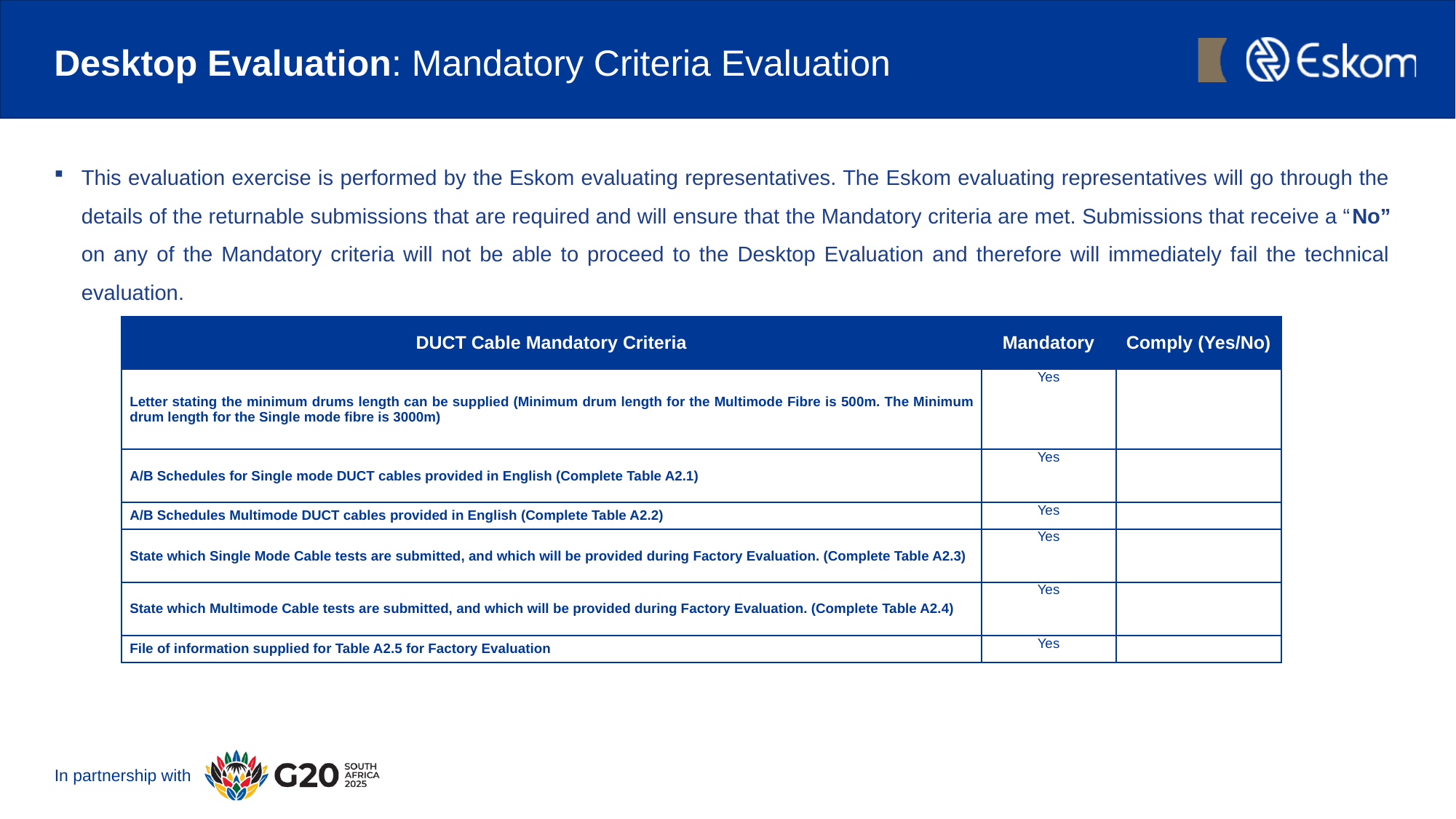

# Desktop Evaluation: Mandatory Criteria Evaluation
This evaluation exercise is performed by the Eskom evaluating representatives. The Eskom evaluating representatives will go through the details of the returnable submissions that are required and will ensure that the Mandatory criteria are met. Submissions that receive a “No” on any of the Mandatory criteria will not be able to proceed to the Desktop Evaluation and therefore will immediately fail the technical evaluation.
| DUCT Cable Mandatory Criteria | Mandatory | Comply (Yes/No) |
| --- | --- | --- |
| Letter stating the minimum drums length can be supplied (Minimum drum length for the Multimode Fibre is 500m. The Minimum drum length for the Single mode fibre is 3000m) | Yes |  |
| A/B Schedules for Single mode DUCT cables provided in English (Complete Table A2.1) | Yes |  |
| A/B Schedules Multimode DUCT cables provided in English (Complete Table A2.2) | Yes |  |
| State which Single Mode Cable tests are submitted, and which will be provided during Factory Evaluation. (Complete Table A2.3) | Yes |  |
| State which Multimode Cable tests are submitted, and which will be provided during Factory Evaluation. (Complete Table A2.4) | Yes |  |
| File of information supplied for Table A2.5 for Factory Evaluation | Yes |  |